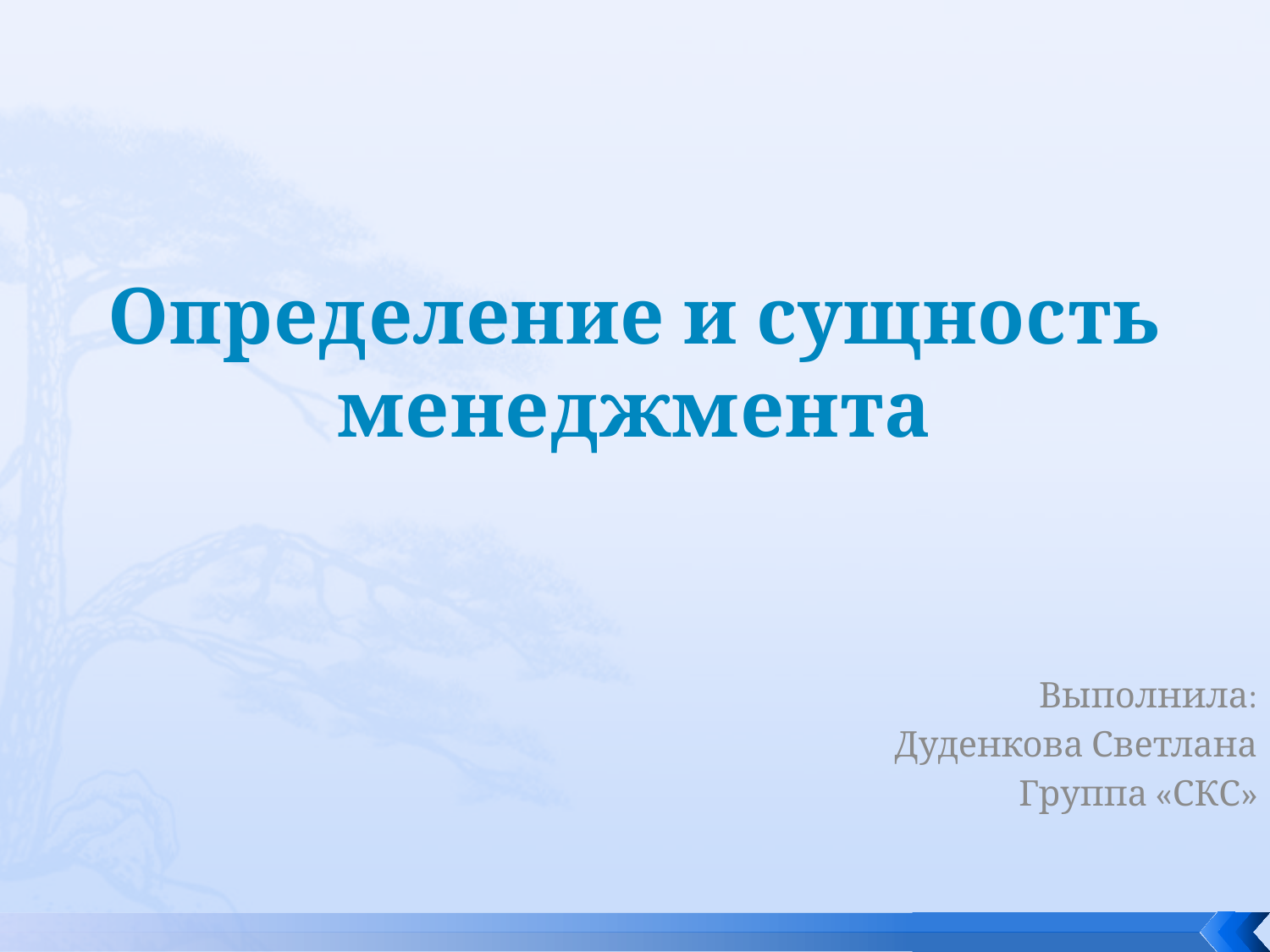

# Определение и сущность менеджмента
Выполнила:
Дуденкова Светлана
Группа «СКС»